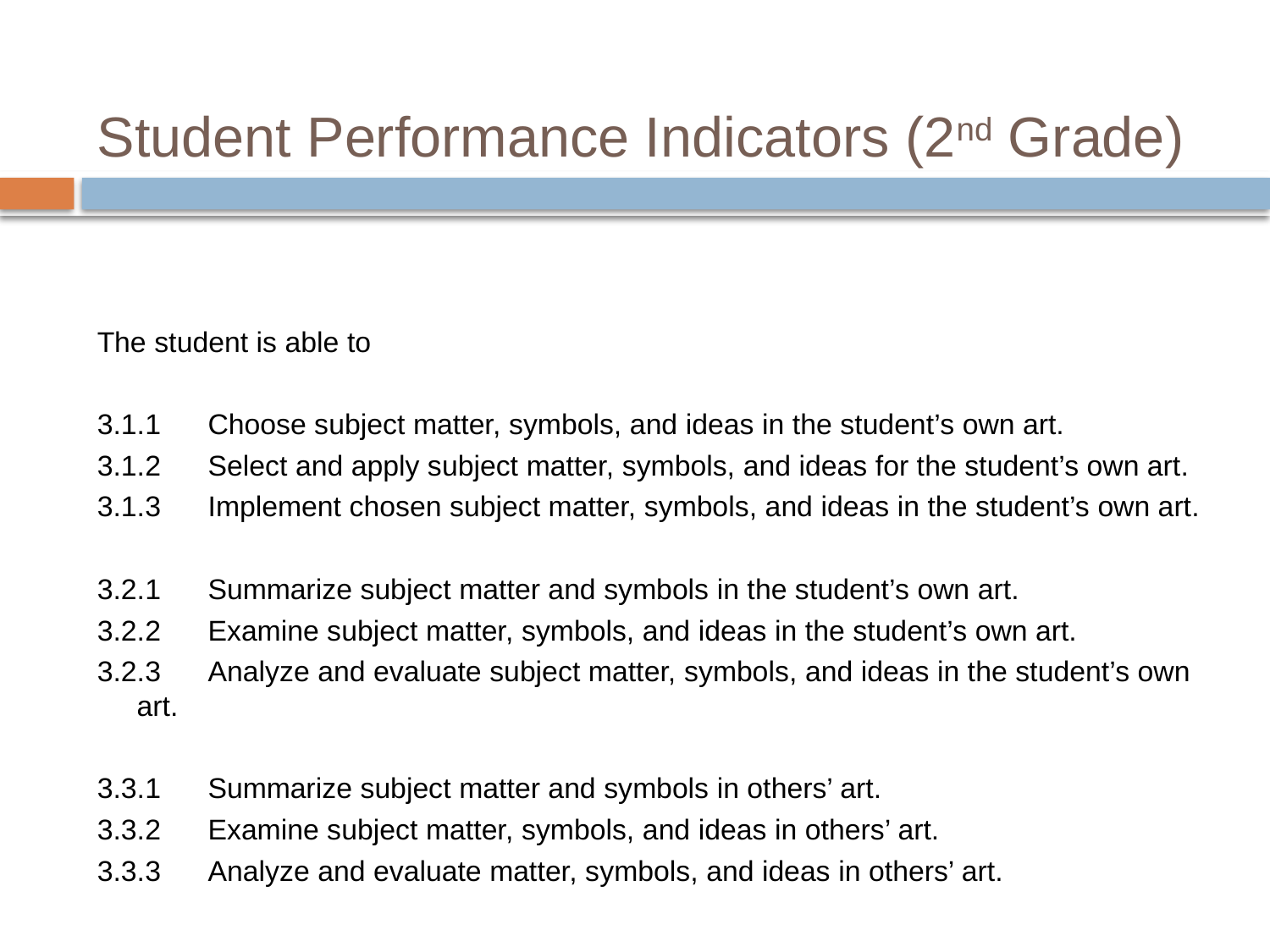

The student is able to

3.1.1	Choose subject matter, symbols, and ideas in the student’s own art.
3.1.2	Select and apply subject matter, symbols, and ideas for the student’s own art.
3.1.3	Implement chosen subject matter, symbols, and ideas in the student’s own art.

3.2.1	Summarize subject matter and symbols in the student’s own art.
3.2.2	Examine subject matter, symbols, and ideas in the student’s own art.
3.2.3	Analyze and evaluate subject matter, symbols, and ideas in the student’s own 	art.

3.3.1	Summarize subject matter and symbols in others’ art.
3.3.2	Examine subject matter, symbols, and ideas in others’ art.
3.3.3	Analyze and evaluate matter, symbols, and ideas in others’ art.
# Student Performance Indicators (2nd Grade)